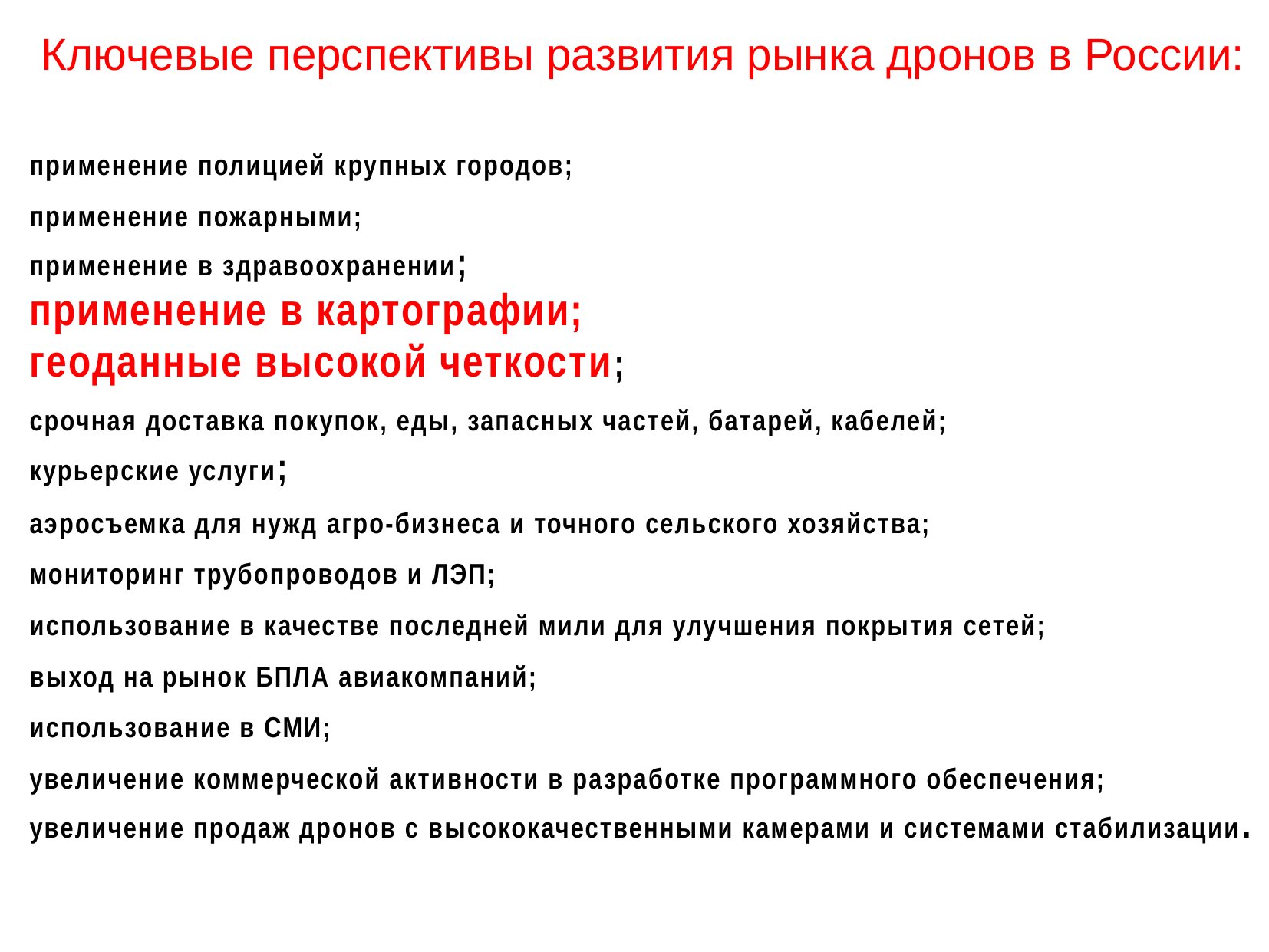

Ключевые перспективы развития рынка дронов в России:

применение полицией крупных городов;
применение пожарными;
применение в здравоохранении;
применение в картографии;
геоданные высокой четкости;
срочная доставка покупок, еды, запасных частей, батарей, кабелей;
курьерские услуги;
аэросъемка для нужд агро-бизнеса и точного сельского хозяйства;
мониторинг трубопроводов и ЛЭП;
использование в качестве последней мили для улучшения покрытия сетей;
выход на рынок БПЛА авиакомпаний;
использование в СМИ;
увеличение коммерческой активности в разработке программного обеспечения;
увеличение продаж дронов с высококачественными камерами и системами стабилизации.